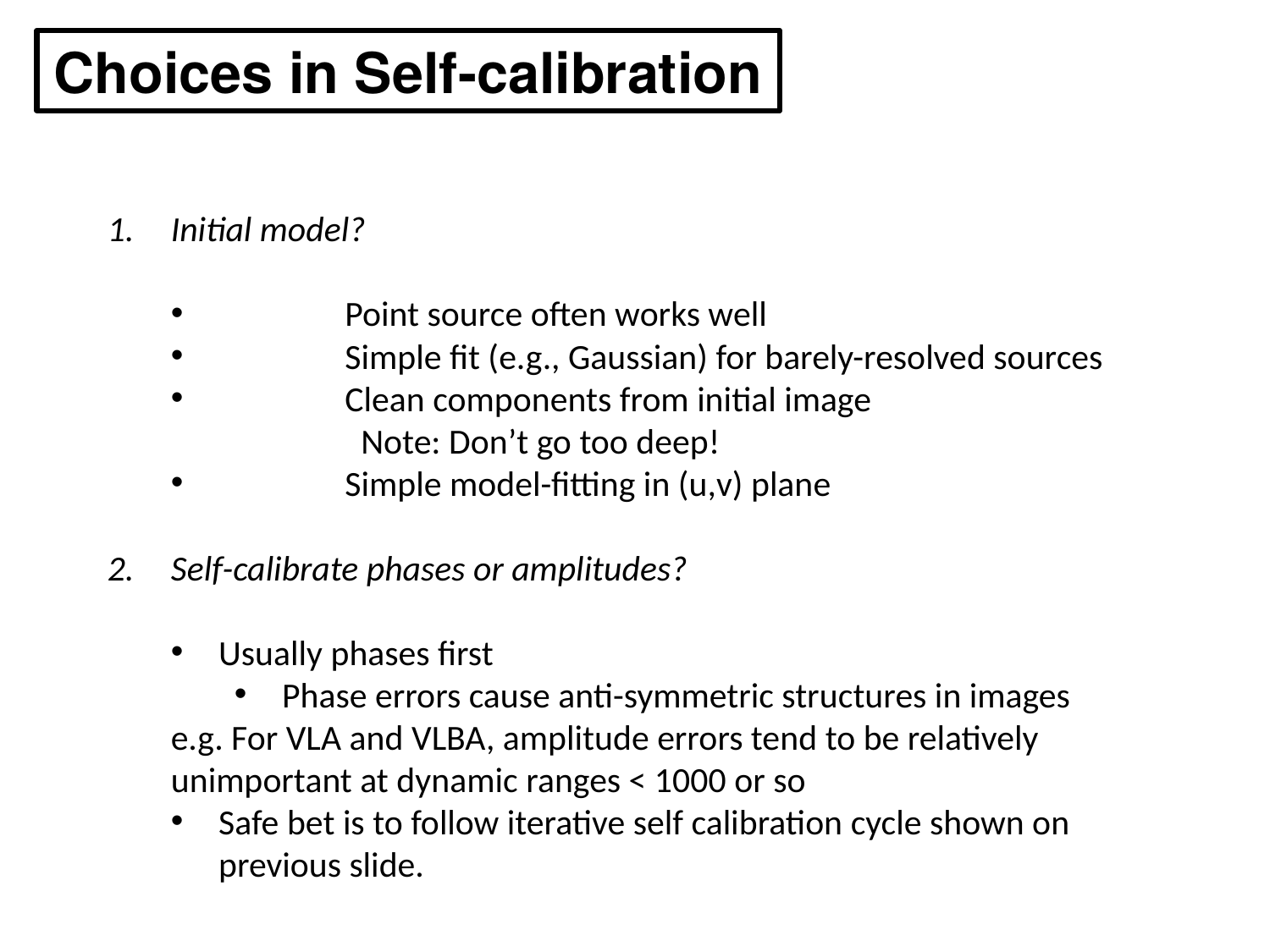

Choices in Self-calibration
Initial model?

	Point source often works well
	Simple fit (e.g., Gaussian) for barely-resolved sources
	Clean components from initial image
	Note: Don’t go too deep!
	Simple model-fitting in (u,v) plane

Self-calibrate phases or amplitudes?

Usually phases first
Phase errors cause anti-symmetric structures in images
e.g. For VLA and VLBA, amplitude errors tend to be relatively unimportant at dynamic ranges < 1000 or so
Safe bet is to follow iterative self calibration cycle shown on previous slide.